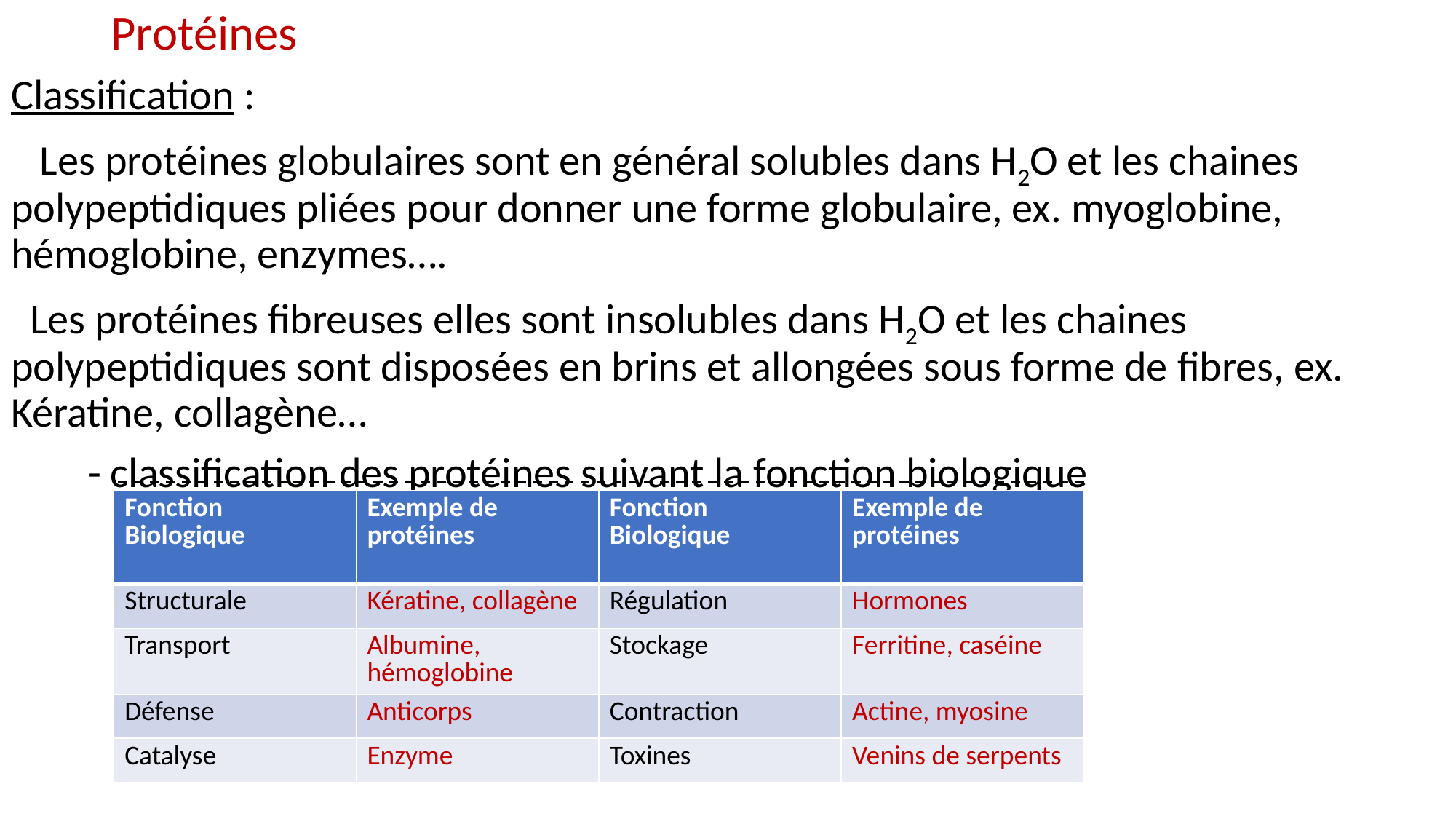

Protéines
Classification :
   Les protéines globulaires sont en général solubles dans H2O et les chaines polypeptidiques pliées pour donner une forme globulaire, ex. myoglobine, hémoglobine, enzymes….
  Les protéines fibreuses elles sont insolubles dans H2O et les chaines polypeptidiques sont disposées en brins et allongées sous forme de fibres, ex. Kératine, collagène…
        - classification des protéines suivant la fonction biologique
| Fonction Biologique | Exemple de protéines | Fonction Biologique | Exemple de protéines |
| --- | --- | --- | --- |
| Structurale | Kératine, collagène | Régulation | Hormones |
| Transport | Albumine, hémoglobine | Stockage | Ferritine, caséine |
| Défense | Anticorps | Contraction | Actine, myosine |
| Catalyse | Enzyme | Toxines | Venins de serpents |